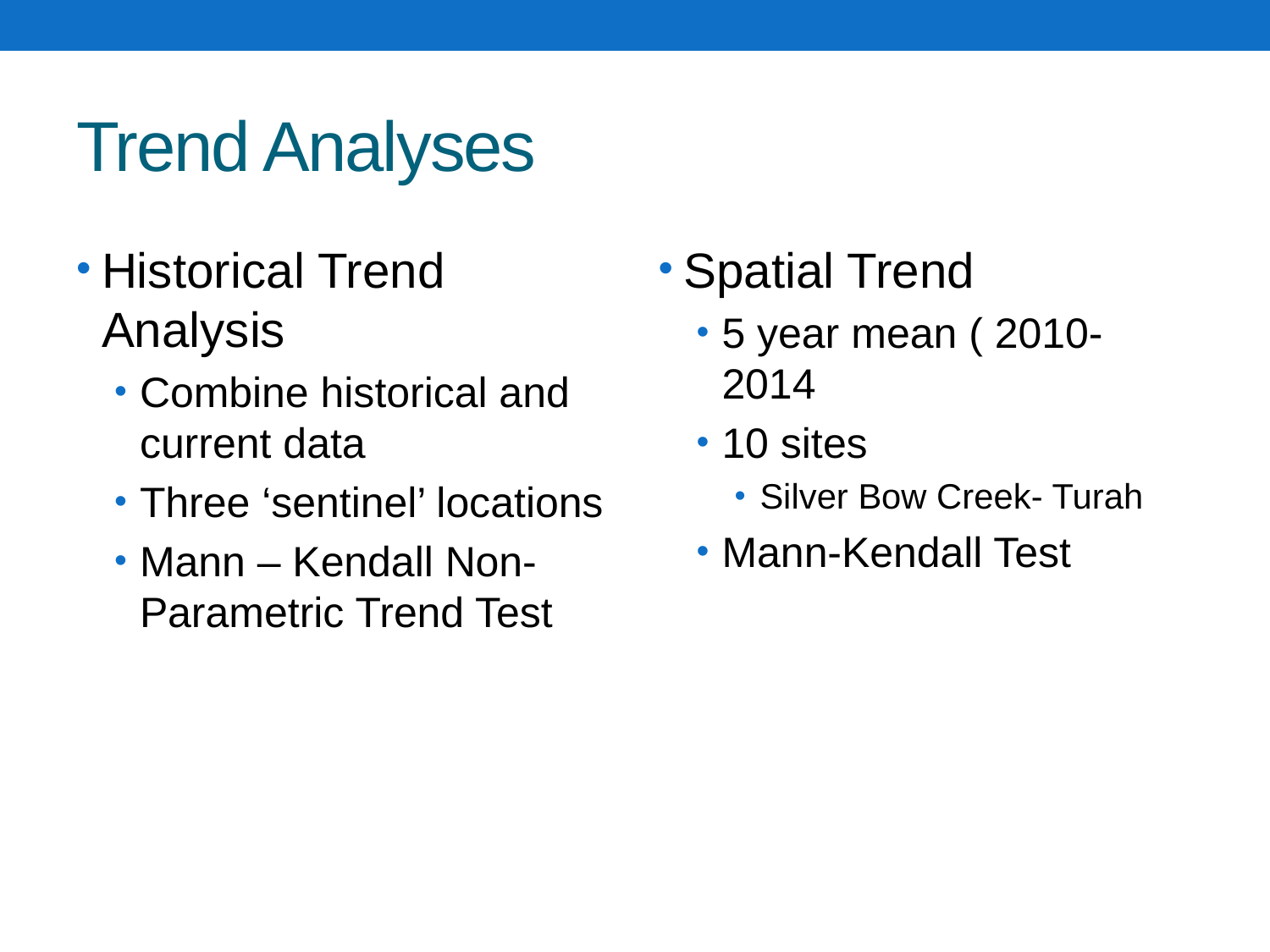

# Trend Analyses
Historical Trend Analysis
Combine historical and current data
Three ‘sentinel’ locations
Mann – Kendall Non- Parametric Trend Test
Spatial Trend
5 year mean ( 2010-2014
10 sites
Silver Bow Creek- Turah
Mann-Kendall Test